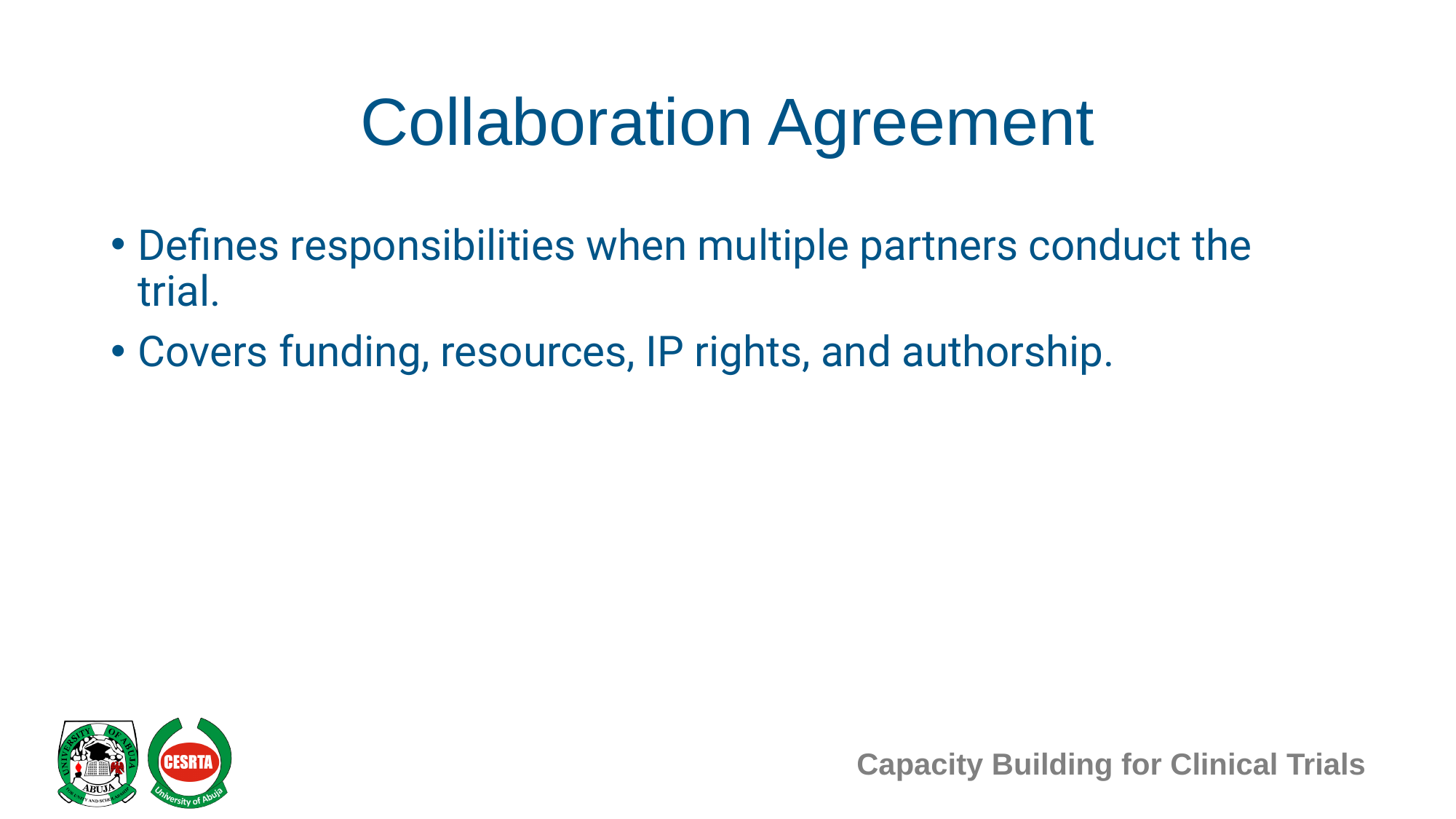

# Collaboration Agreement
Defines responsibilities when multiple partners conduct the trial.
Covers funding, resources, IP rights, and authorship.